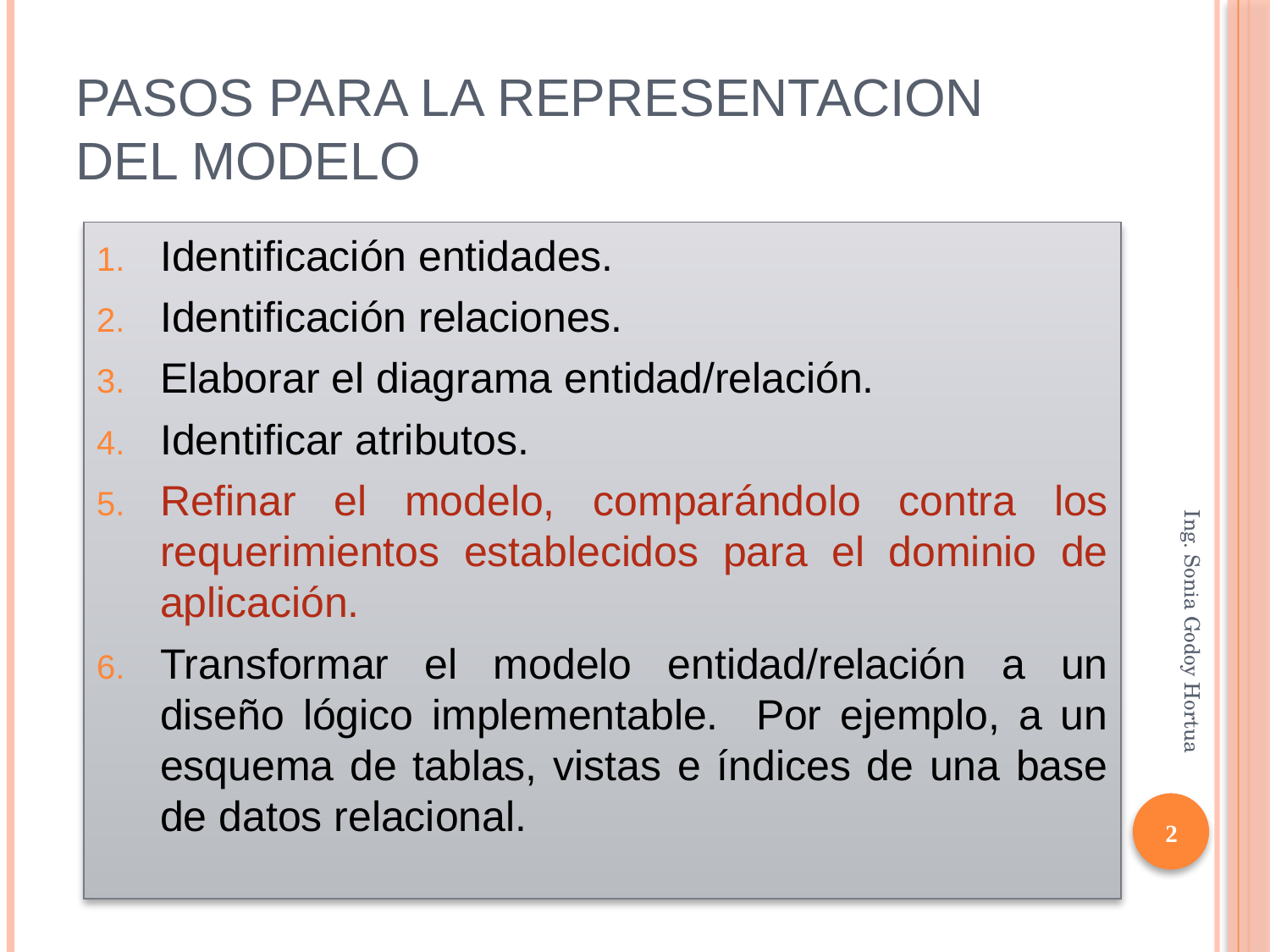

# PASOS PARA LA REPRESENTACION DEL MODELO
Identificación entidades.
Identificación relaciones.
Elaborar el diagrama entidad/relación.
Identificar atributos.
Refinar el modelo, comparándolo contra los requerimientos establecidos para el dominio de aplicación.
Transformar el modelo entidad/relación a un diseño lógico implementable.  Por ejemplo, a un esquema de tablas, vistas e índices de una base de datos relacional.

Ing. Sonia Godoy Hortua
2